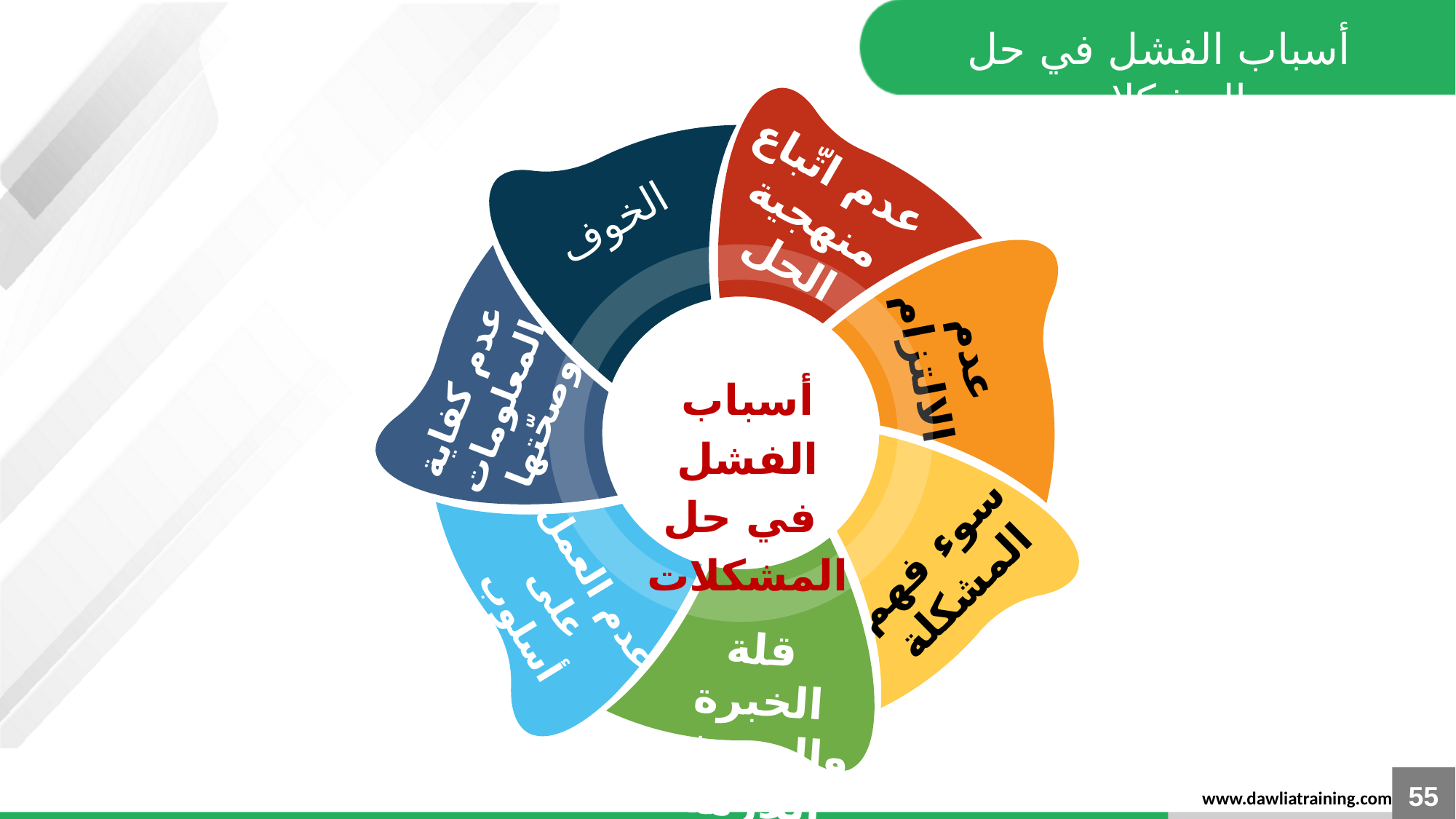

أسباب الفشل في حل المشكلات

عدم اتّباع منهجية الحل

الخوف

عدم الالتزام

عدم كفاية المعلومات وصحّتها
أسباب الفشل
 في حل المشكلات

سوء فهم المشكلة

عدم العمل
على أسلوب
 مناسب وفعال

قلة الخبرة والمعرفة اللازمة
55
www.dawliatraining.com